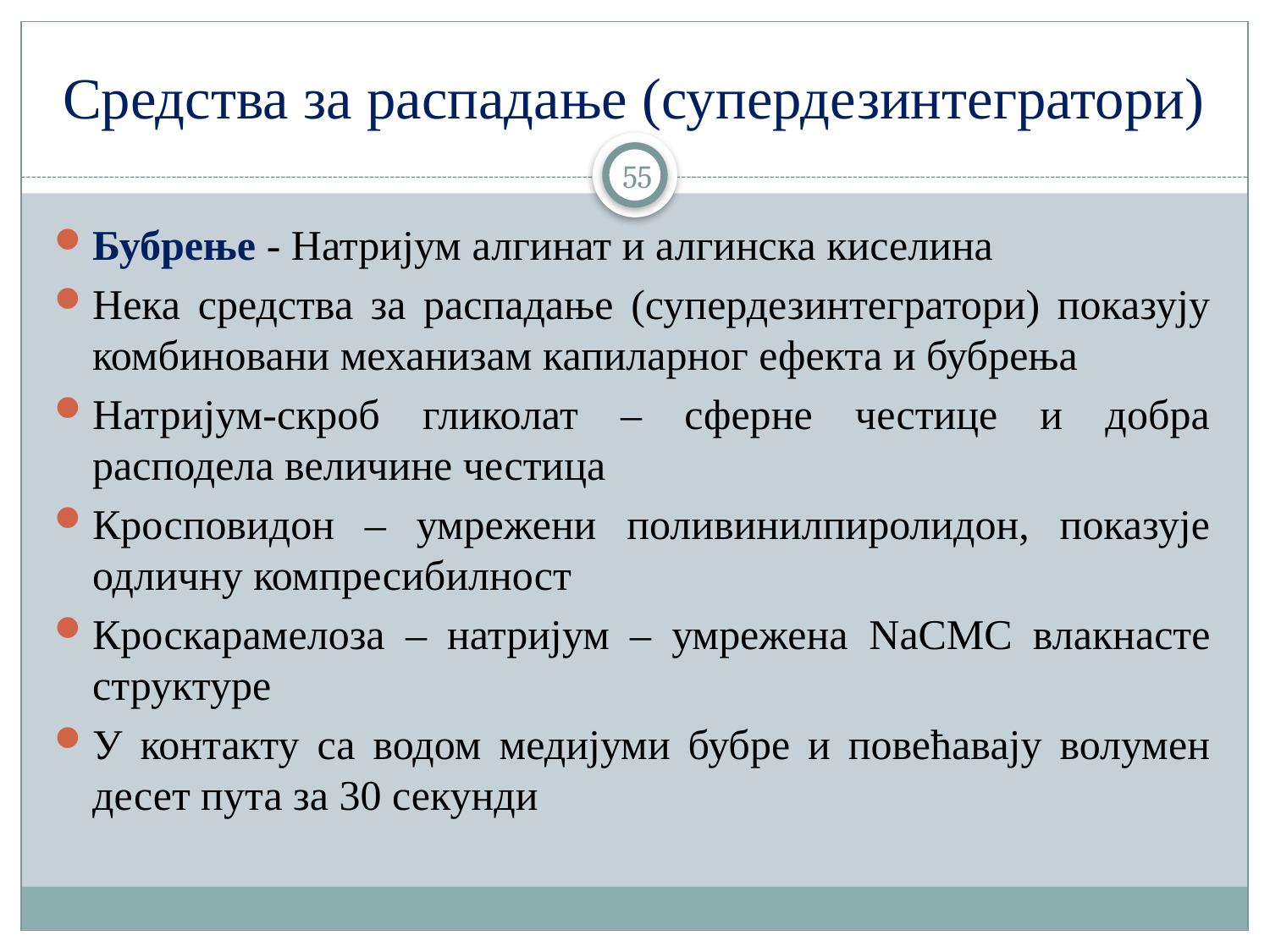

# Средства за распадање (супердезинтегратори)
55
Бубрење - Натријум алгинат и алгинска киселина
Нека средства за распадање (супердезинтегратори) показују комбиновани механизам капиларног ефекта и бубрења
Натријум-скроб гликолат – сферне честице и добра расподела величине честица
Кросповидон – умрежени поливинилпиролидон, показује одличну компресибилност
Кроскарамелоза – натријум – умрежена NaCMC влакнасте структуре
У контакту са водом медијуми бубре и повећавају волумен десет пута за 30 секунди